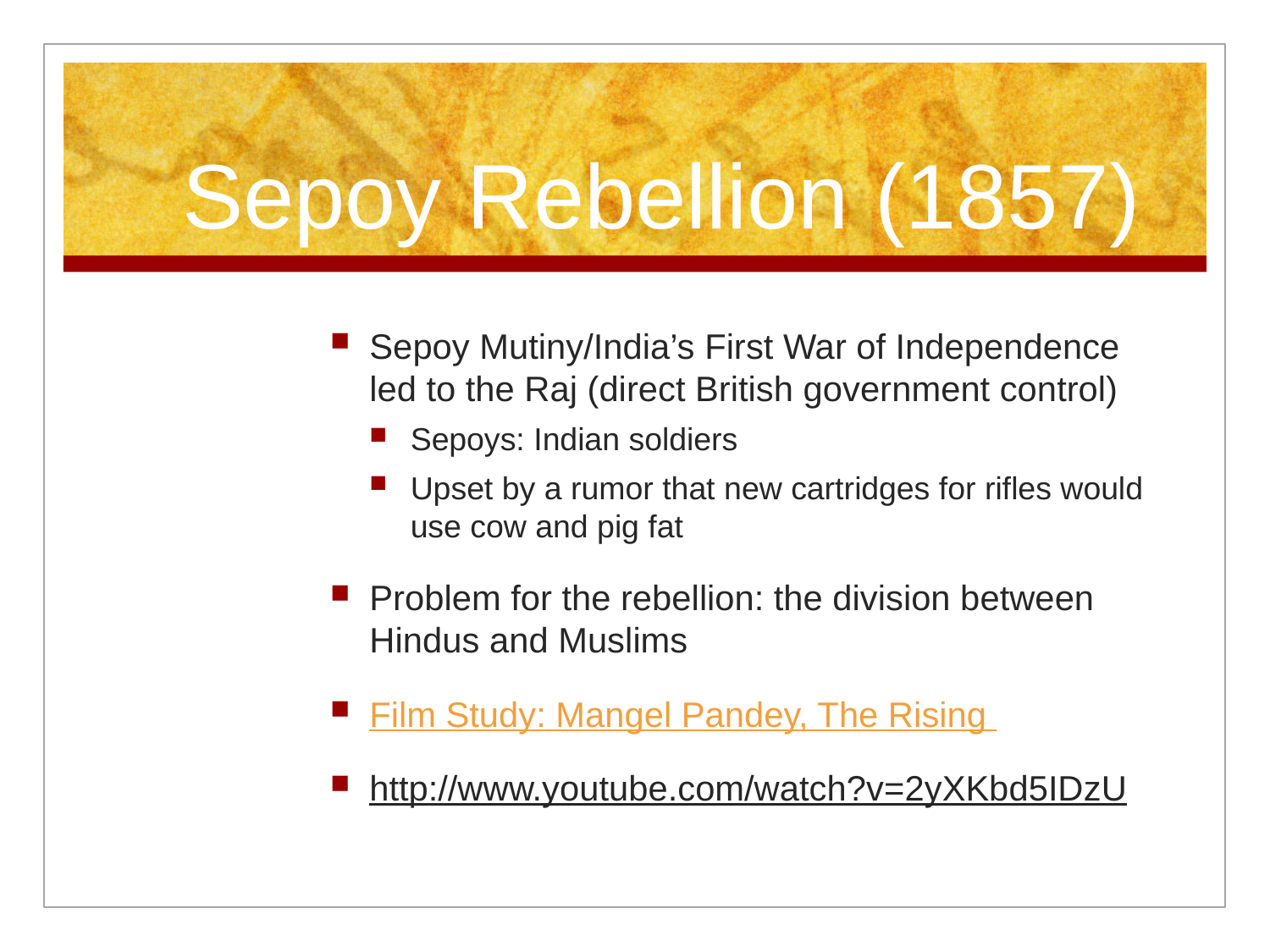

# Sepoy Rebellion (1857)
Sepoy Mutiny/India’s First War of Independence led to the Raj (direct British government control)
Sepoys: Indian soldiers
Upset by a rumor that new cartridges for rifles would use cow and pig fat
Problem for the rebellion: the division between Hindus and Muslims
Film Study: Mangel Pandey, The Rising
http://www.youtube.com/watch?v=2yXKbd5IDzU